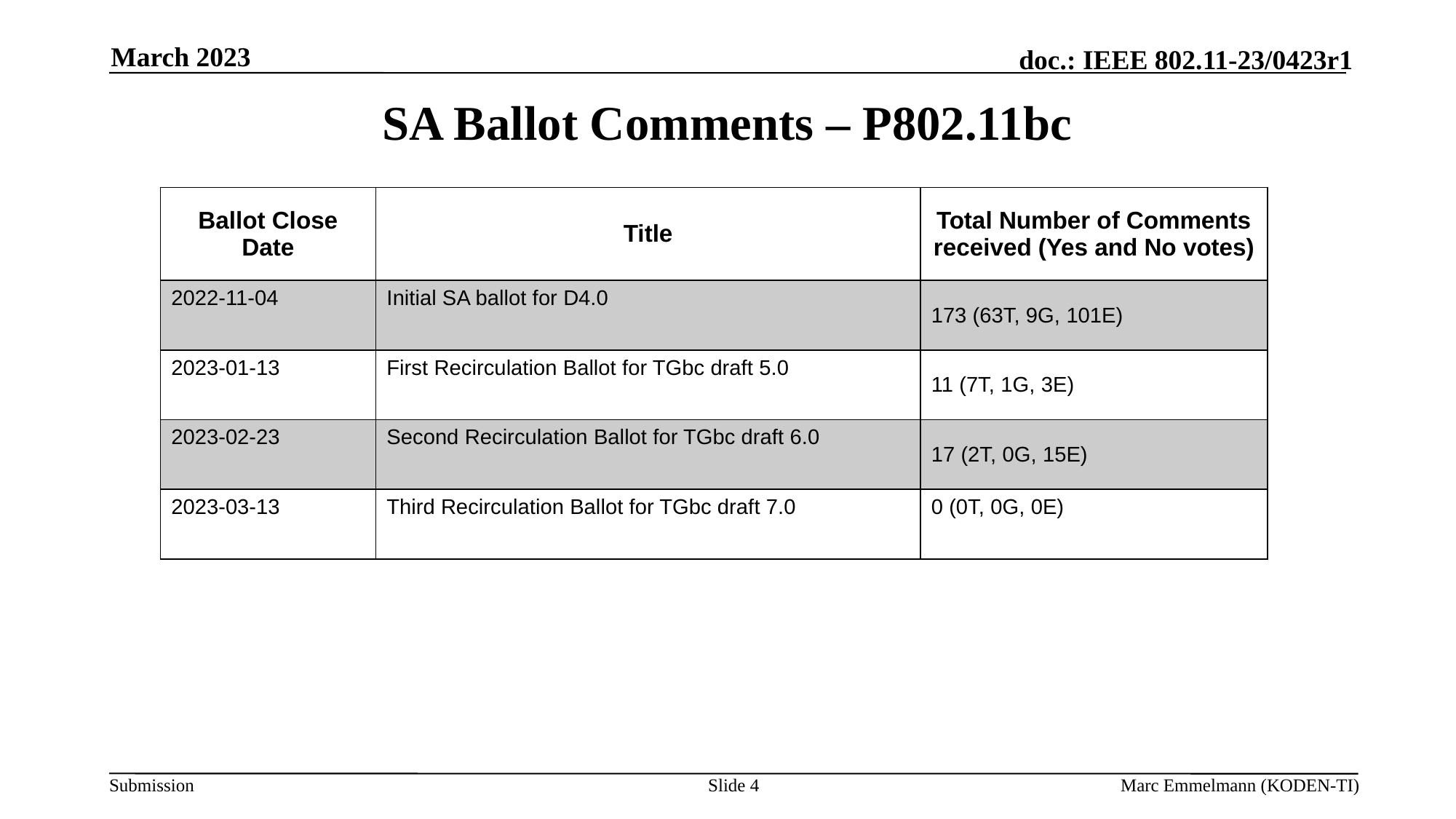

March 2023
# SA Ballot Comments – P802.11bc
| Ballot Close Date | Title | Total Number of Comments received (Yes and No votes) |
| --- | --- | --- |
| 2022-11-04 | Initial SA ballot for D4.0 | 173 (63T, 9G, 101E) |
| 2023-01-13 | First Recirculation Ballot for TGbc draft 5.0 | 11 (7T, 1G, 3E) |
| 2023-02-23 | Second Recirculation Ballot for TGbc draft 6.0 | 17 (2T, 0G, 15E) |
| 2023-03-13 | Third Recirculation Ballot for TGbc draft 7.0 | 0 (0T, 0G, 0E) |
Slide 4
Marc Emmelmann (KODEN-TI)